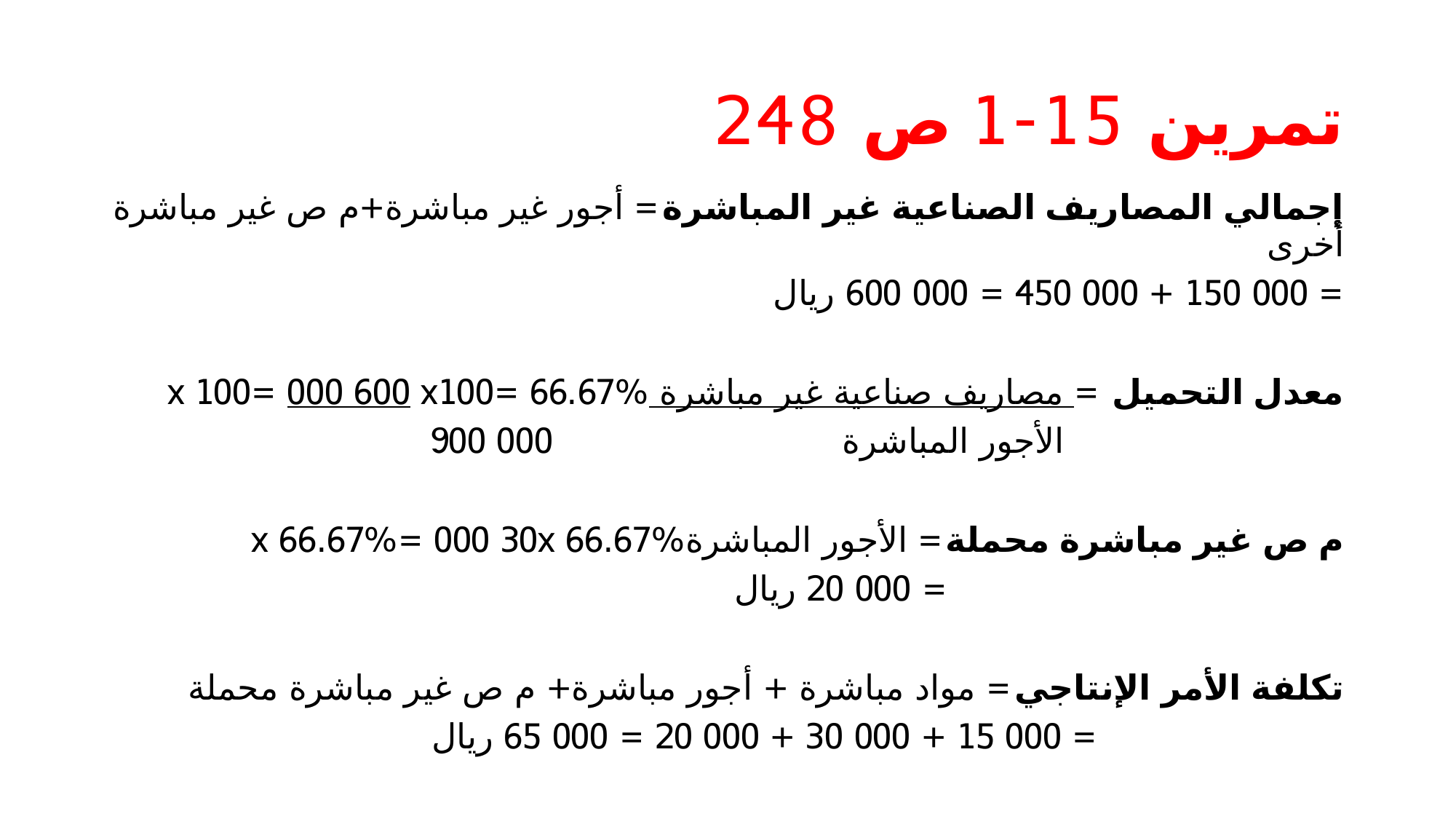

# تمرين 15-1 ص 248
إجمالي المصاريف الصناعية غير المباشرة= أجور غير مباشرة+م ص غير مباشرة أخرى
= 000 150 + 000 450 = 000 600 ريال

معدل التحميل = مصاريف صناعية غير مباشرة x 100= 000 600 x100= 66.67%
                          الأجور المباشرة                           000 900

م ص غير مباشرة محملة= الأجور المباشرةx 66.67%= 000 30x 66.67%
                                     = 000 20 ريال

تكلفة الأمر الإنتاجي= مواد مباشرة + أجور مباشرة+ م ص غير مباشرة محملة
                       = 000 15 + 000 30 + 000 20 = 000 65 ريال